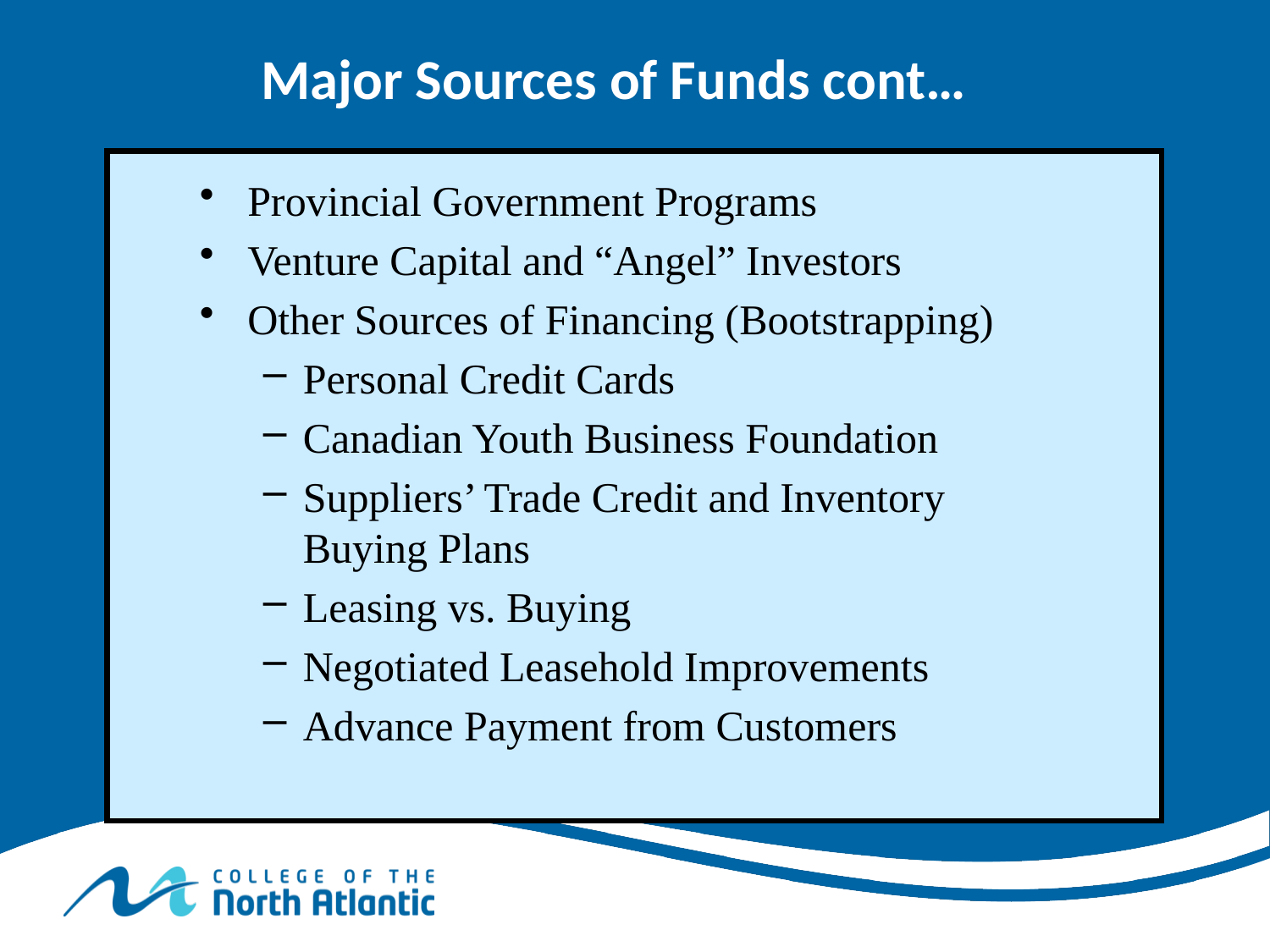

Major Sources of Funds cont…

Provincial Government Programs
Venture Capital and “Angel” Investors
Other Sources of Financing (Bootstrapping)
Personal Credit Cards
Canadian Youth Business Foundation
Suppliers’ Trade Credit and Inventory Buying Plans
Leasing vs. Buying
Negotiated Leasehold Improvements
Advance Payment from Customers